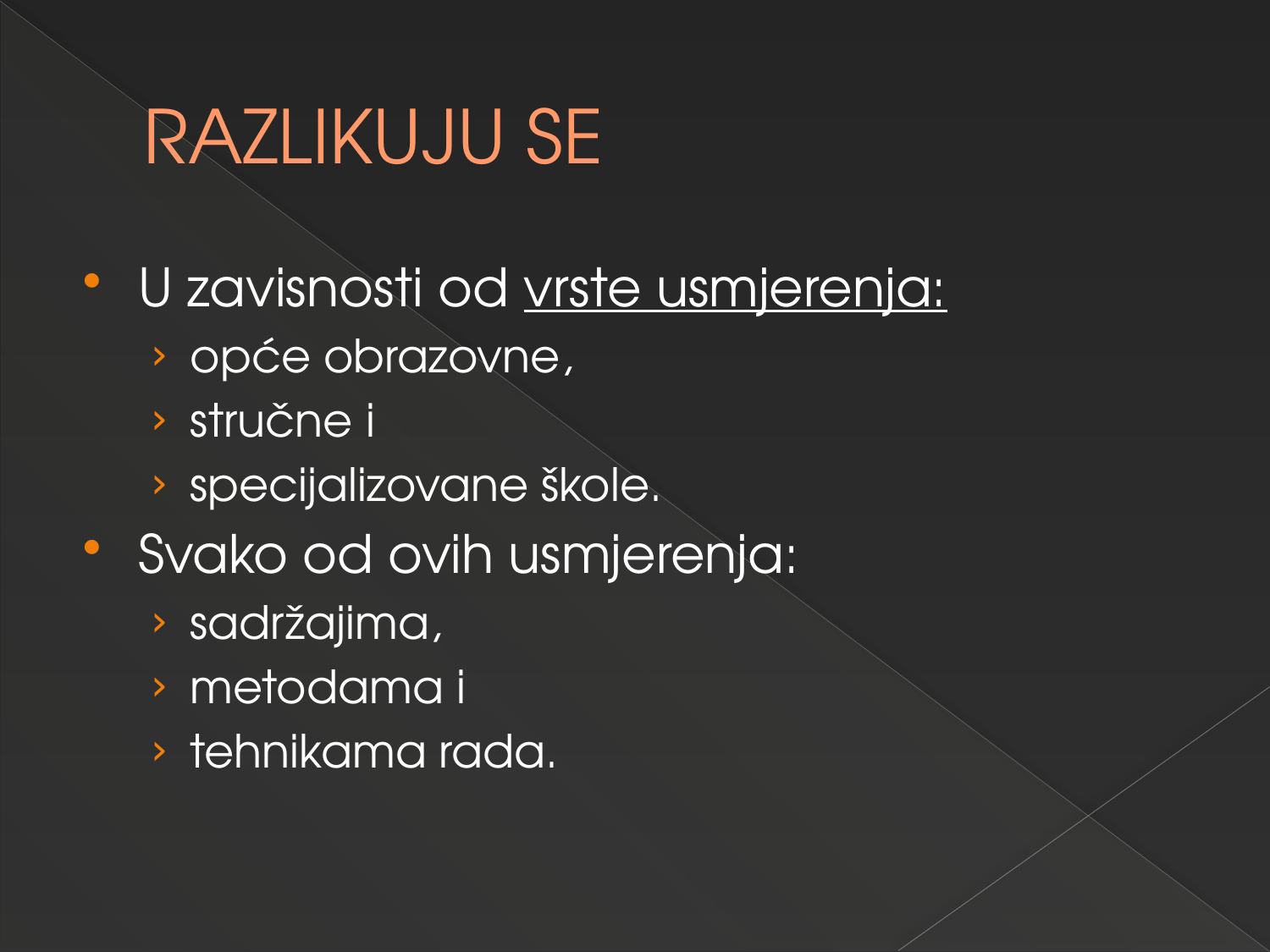

# RAZLIKUJU SE
U zavisnosti od vrste usmjerenja:
opće obrazovne,
stručne i
specijalizovane škole.
Svako od ovih usmjerenja:
sadržajima,
metodama i
tehnikama rada.